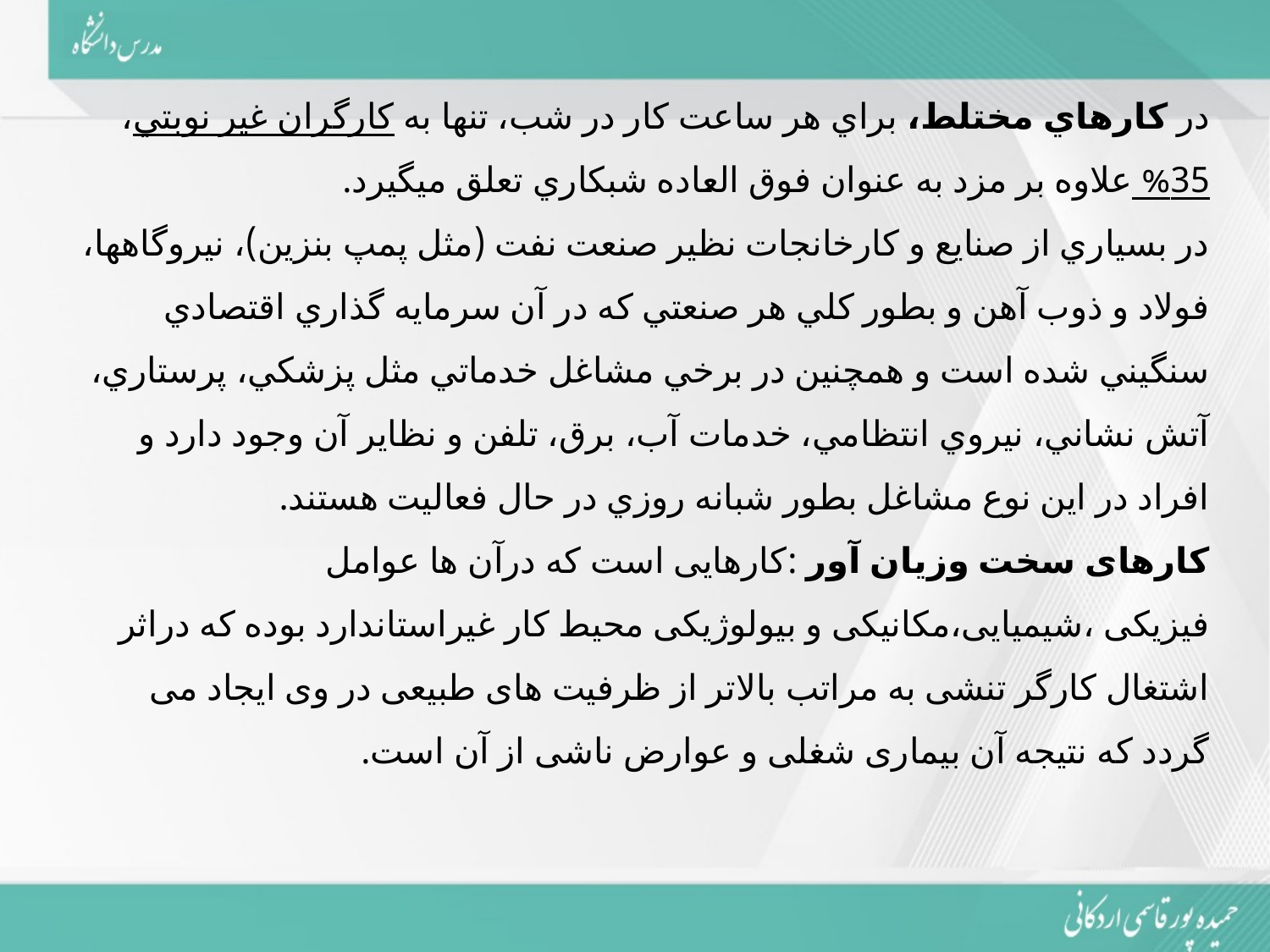

در كارهاي مختلط، براي هر ساعت كار در شب، تنها به كارگران غير نوبتي، 35% علاوه بر مزد به عنوان فوق العاده شب­كاري تعلق مي­گيرد.
در بسياري از صنايع و كارخانجات نظير صنعت نفت (مثل پمپ بنزين)، نيروگاه­ها، فولاد و ذوب آهن و بطور كلي هر صنعتي كه در آن سرمايه گذاري اقتصادي سنگيني شده است و همچنين در برخي مشاغل خدماتي مثل پزشكي، پرستاري، آتش نشاني، نيروي انتظامي، خدمات آب، برق، تلفن و نظاير آن وجود دارد و افراد در اين نوع مشاغل بطور شبانه روزي در حال فعاليت هستند.
کارهای سخت وزیان آور :کارهایی است که درآن ها عوامل فیزیکی ،شیمیایی،مکانیکی و بیولوژیکی محیط کار غیراستاندارد بوده که دراثر اشتغال کارگر تنشی به مراتب بالاتر از ظرفیت های طبیعی در وی ایجاد می گردد که نتیجه آن بیماری شغلی و عوارض ناشی از آن است.